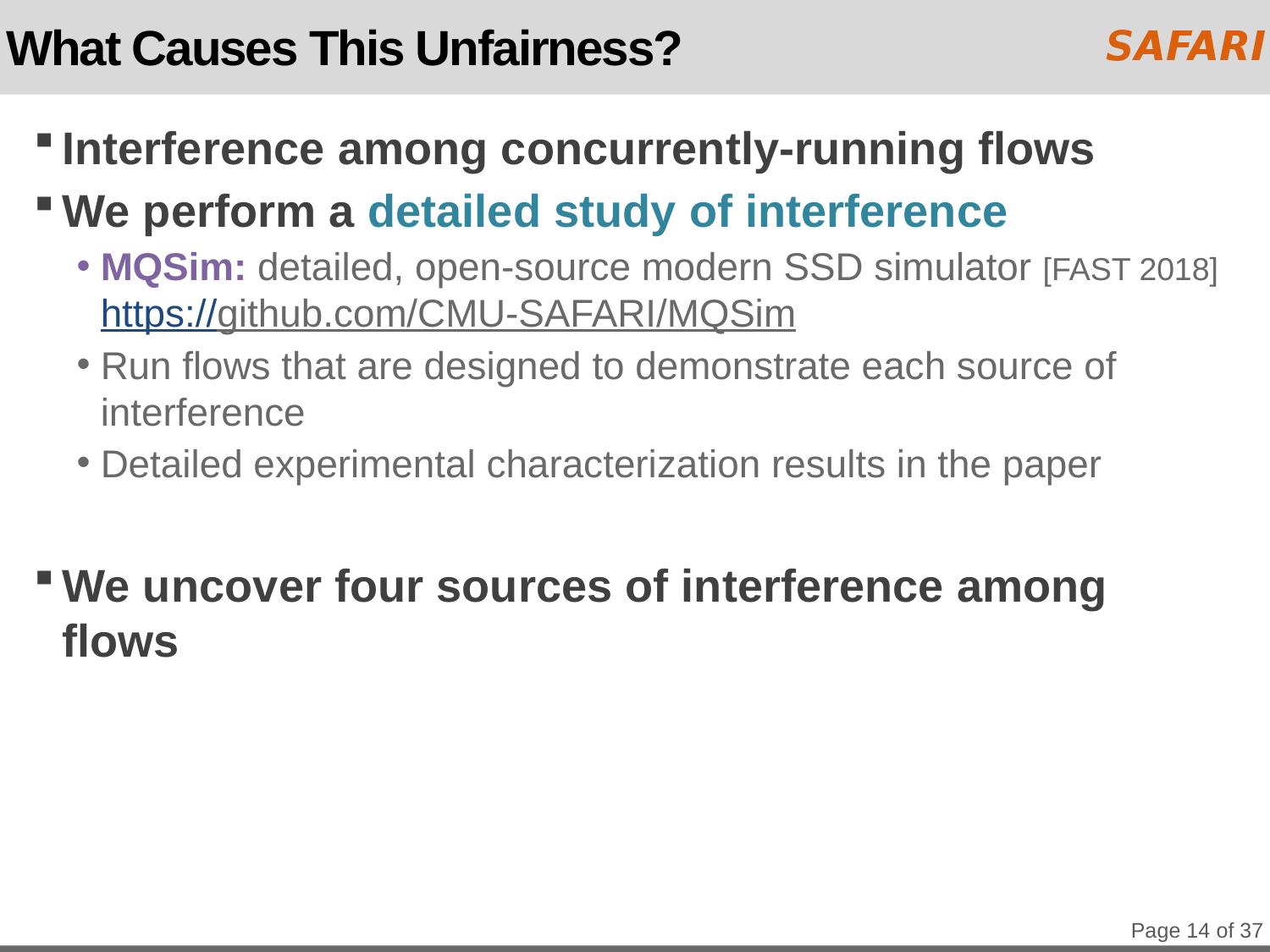

# What Causes This Unfairness?
Interference among concurrently-running flows
We perform a detailed study of interference
MQSim: detailed, open-source modern SSD simulator [FAST 2018]
https://github.com/CMU-SAFARI/MQSim
Run flows that are designed to demonstrate each source of interference
Detailed experimental characterization results in the paper

We uncover four sources of interference among flows
Page 14 of 37